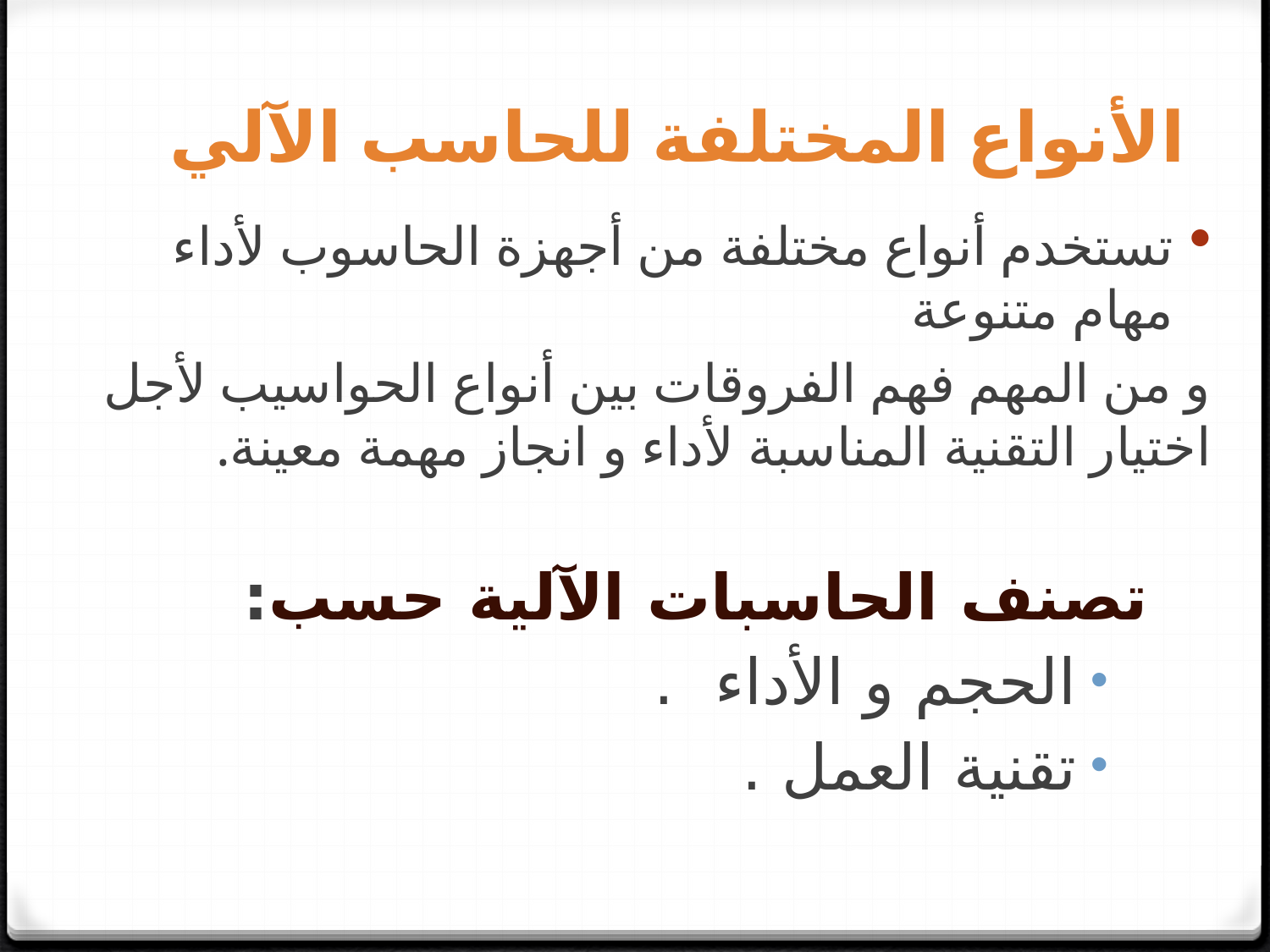

# الأنواع المختلفة للحاسب الآلي
تستخدم أنواع مختلفة من أجهزة الحاسوب لأداء مهام متنوعة
و من المهم فهم الفروقات بين أنواع الحواسيب لأجل اختيار التقنية المناسبة لأداء و انجاز مهمة معينة.

تصنف الحاسبات الآلية حسب:
الحجم و الأداء  .
تقنية العمل .